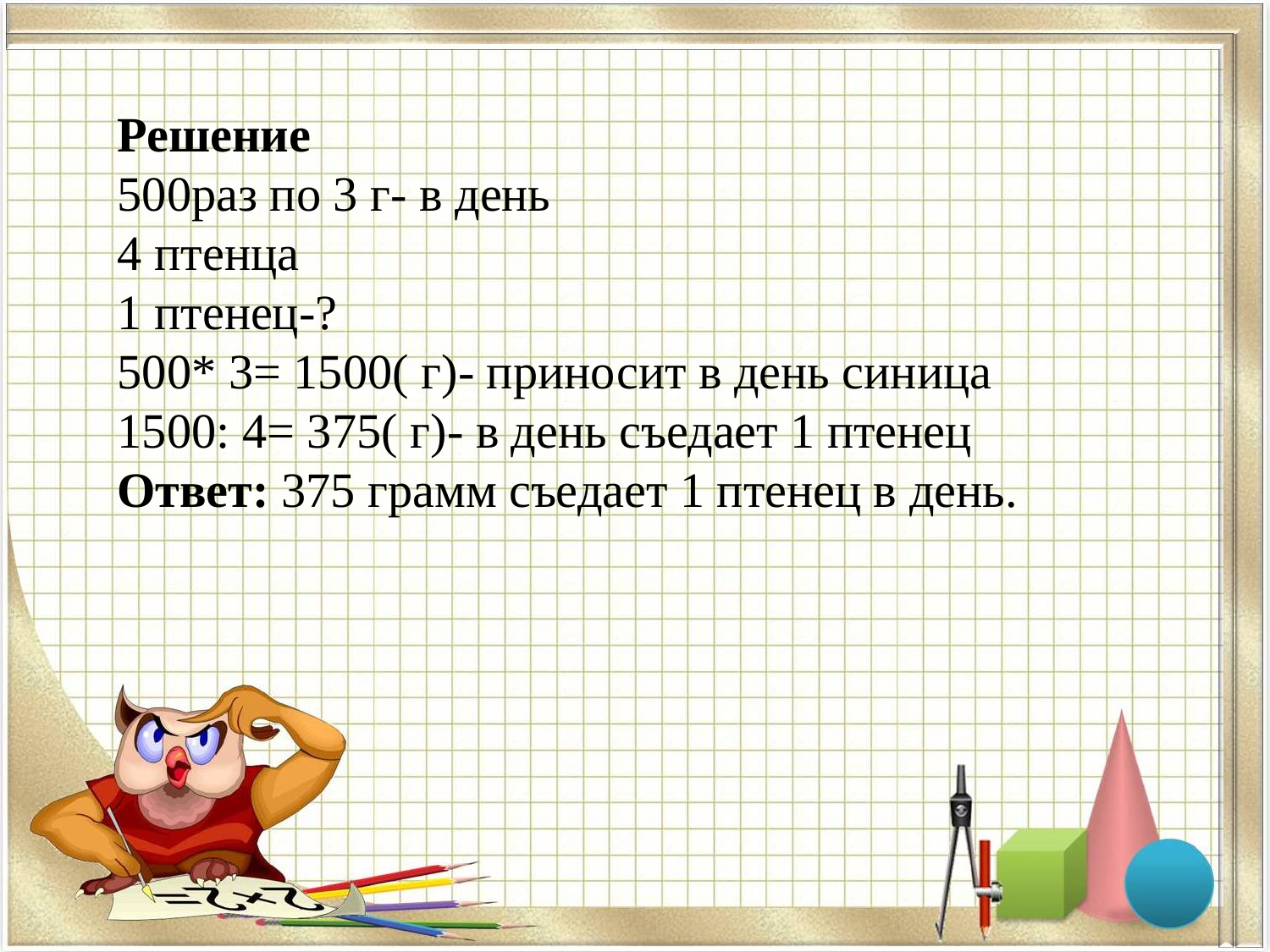

Решение
500раз по 3 г- в день
4 птенца
1 птенец-?
500* 3= 1500( г)- приносит в день синица
1500: 4= 375( г)- в день съедает 1 птенец
Ответ: 375 грамм съедает 1 птенец в день.